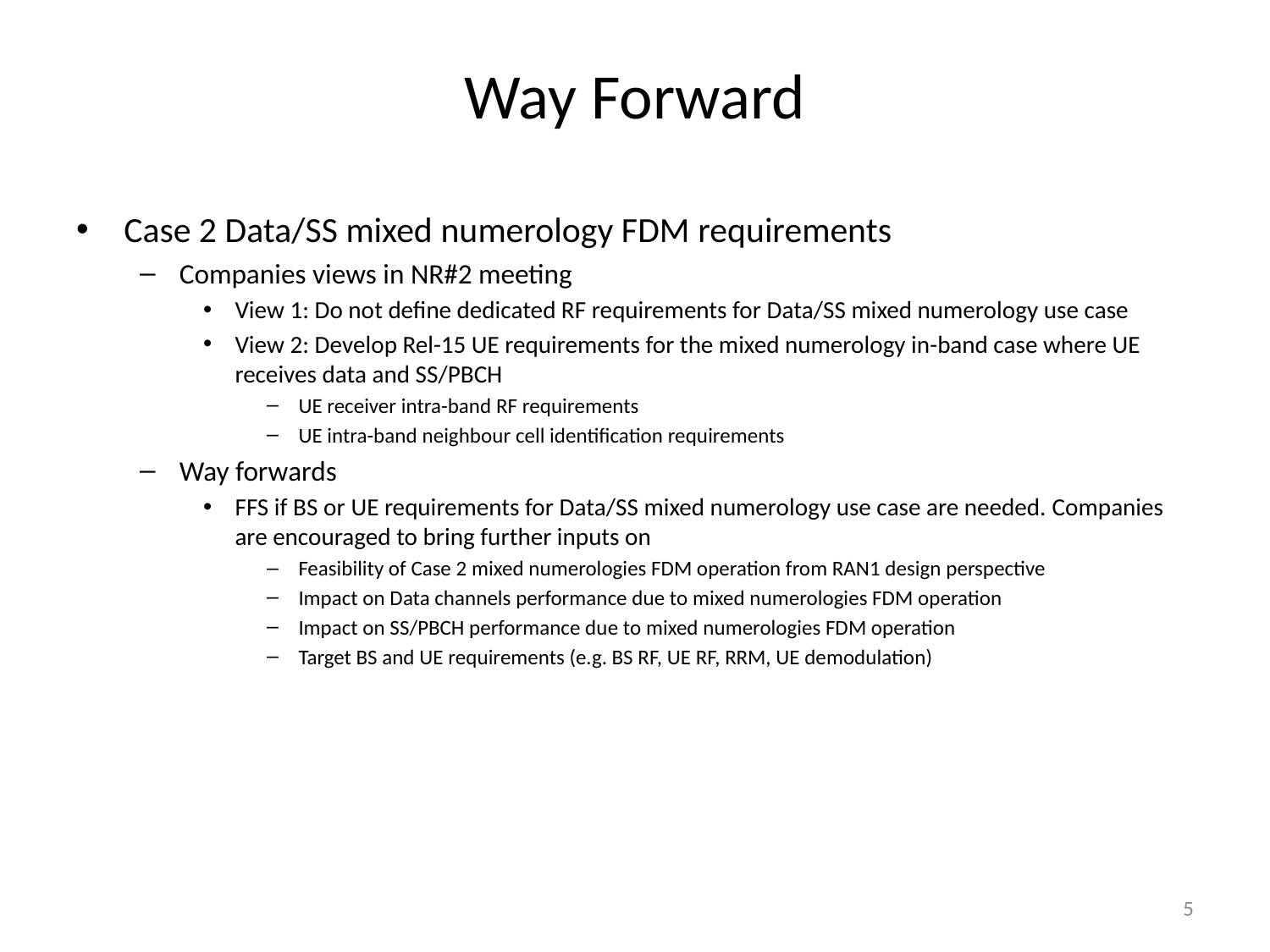

# Way Forward
Case 2 Data/SS mixed numerology FDM requirements
Companies views in NR#2 meeting
View 1: Do not define dedicated RF requirements for Data/SS mixed numerology use case
View 2: Develop Rel-15 UE requirements for the mixed numerology in-band case where UE receives data and SS/PBCH
UE receiver intra-band RF requirements
UE intra-band neighbour cell identification requirements
Way forwards
FFS if BS or UE requirements for Data/SS mixed numerology use case are needed. Companies are encouraged to bring further inputs on
Feasibility of Case 2 mixed numerologies FDM operation from RAN1 design perspective
Impact on Data channels performance due to mixed numerologies FDM operation
Impact on SS/PBCH performance due to mixed numerologies FDM operation
Target BS and UE requirements (e.g. BS RF, UE RF, RRM, UE demodulation)

5